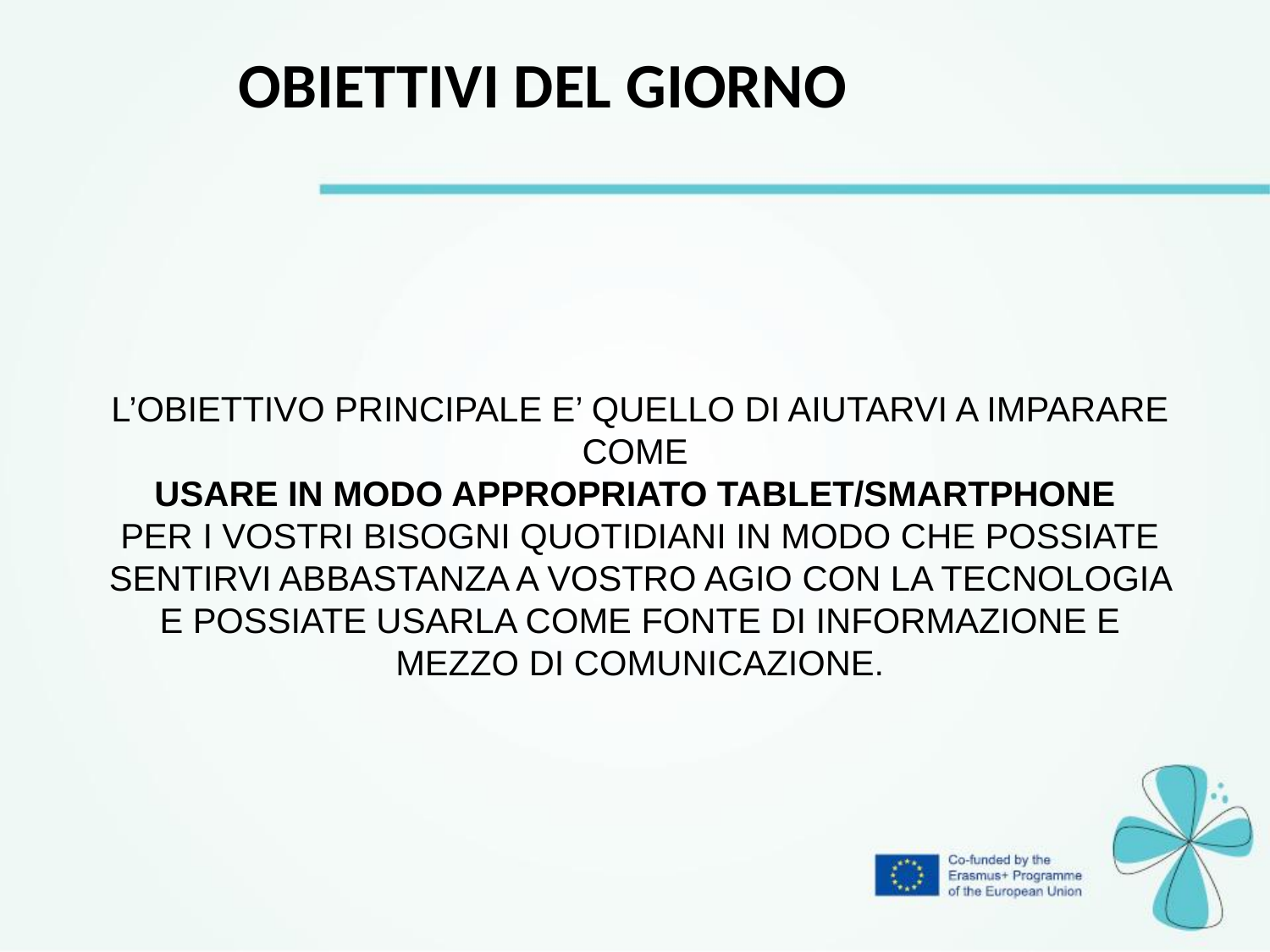

OBIETTIVI DEL GIORNO

L’OBIETTIVO PRINCIPALE E’ QUELLO DI AIUTARVI A IMPARARE COME
USARE IN MODO APPROPRIATO TABLET/SMARTPHONE
PER I VOSTRI BISOGNI QUOTIDIANI IN MODO CHE POSSIATE SENTIRVI ABBASTANZA A VOSTRO AGIO CON LA TECNOLOGIA E POSSIATE USARLA COME FONTE DI INFORMAZIONE E MEZZO DI COMUNICAZIONE.